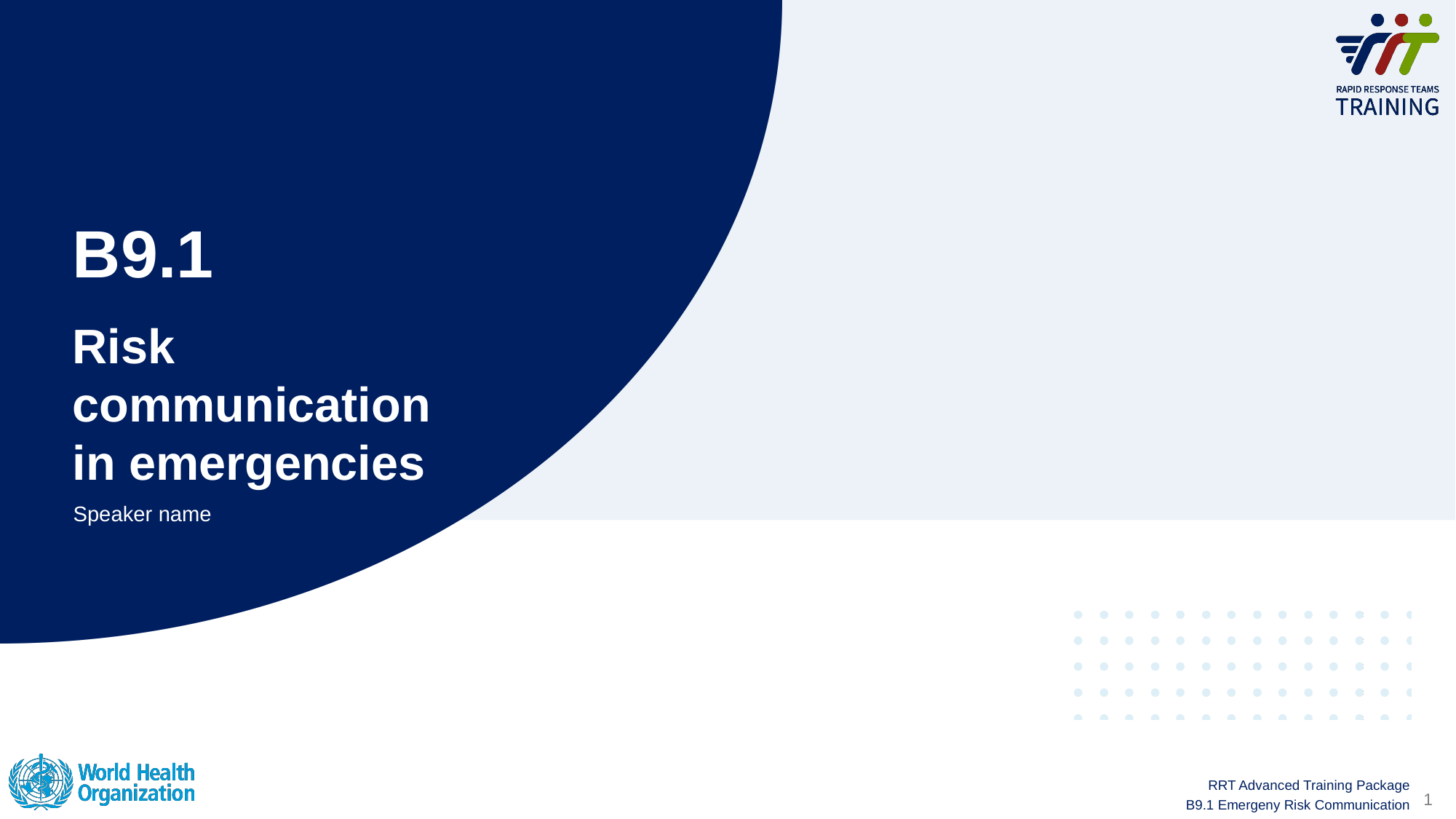

B9.1
Risk communication 
in emergencies
Speaker name